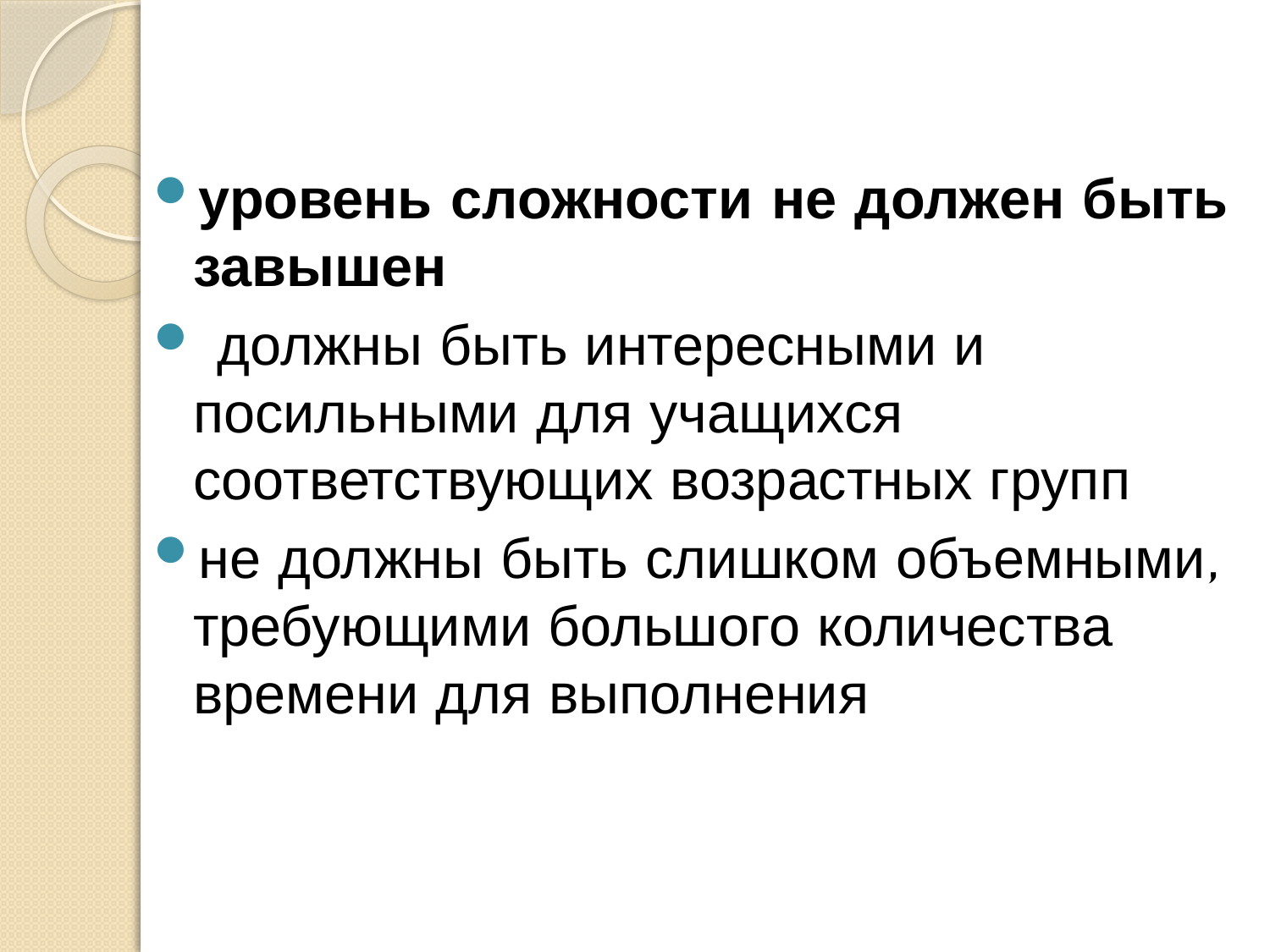

уровень сложности не должен быть завышен
 должны быть интересными и посильными для учащихся соответствующих возрастных групп
не должны быть слишком объемными, требующими большого количества времени для выполнения